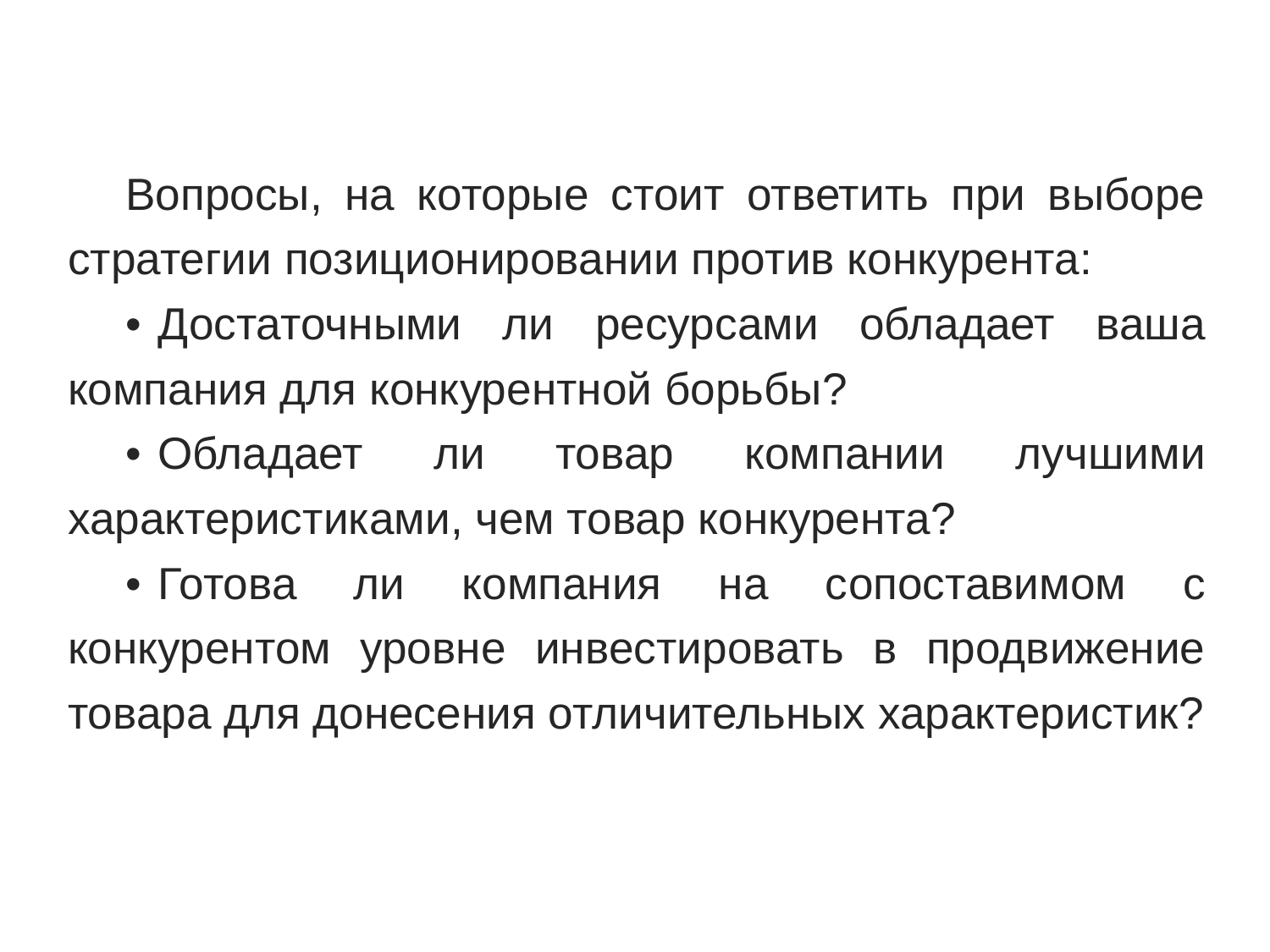

Вопросы, на которые стоит ответить при выборе стратегии позиционировании против конкурента:
•	Достаточными ли ресурсами обладает ваша компания для конкурентной борьбы?
•	Обладает ли товар компании лучшими характеристиками, чем товар конкурента?
•	Готова ли компания на сопоставимом с конкурентом уровне инвестировать в продвижение товара для донесения отличительных характеристик?